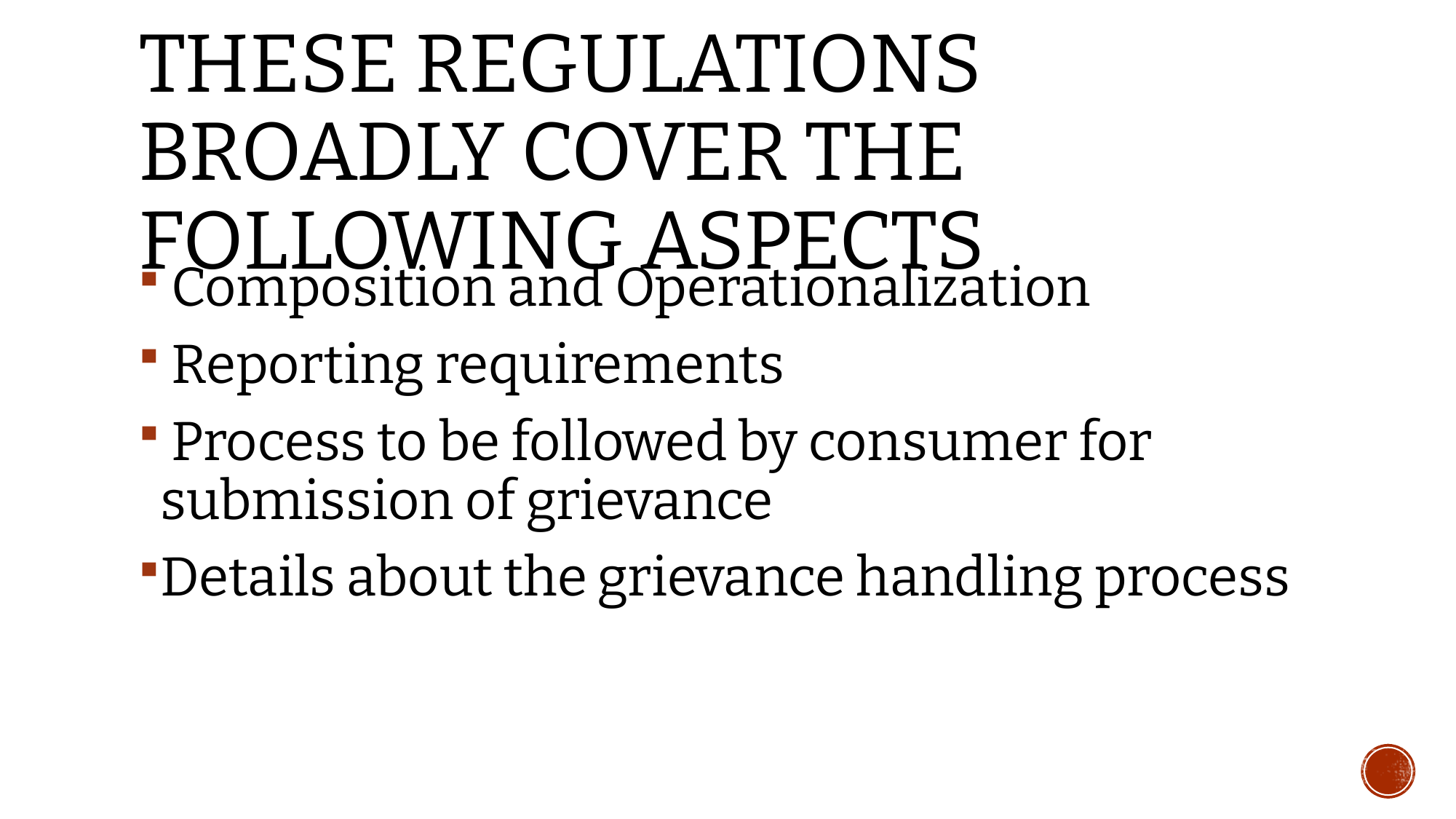

# These regulations broadly cover the following aspects
 Composition and Operationalization
 Reporting requirements
 Process to be followed by consumer for submission of grievance
Details about the grievance handling process